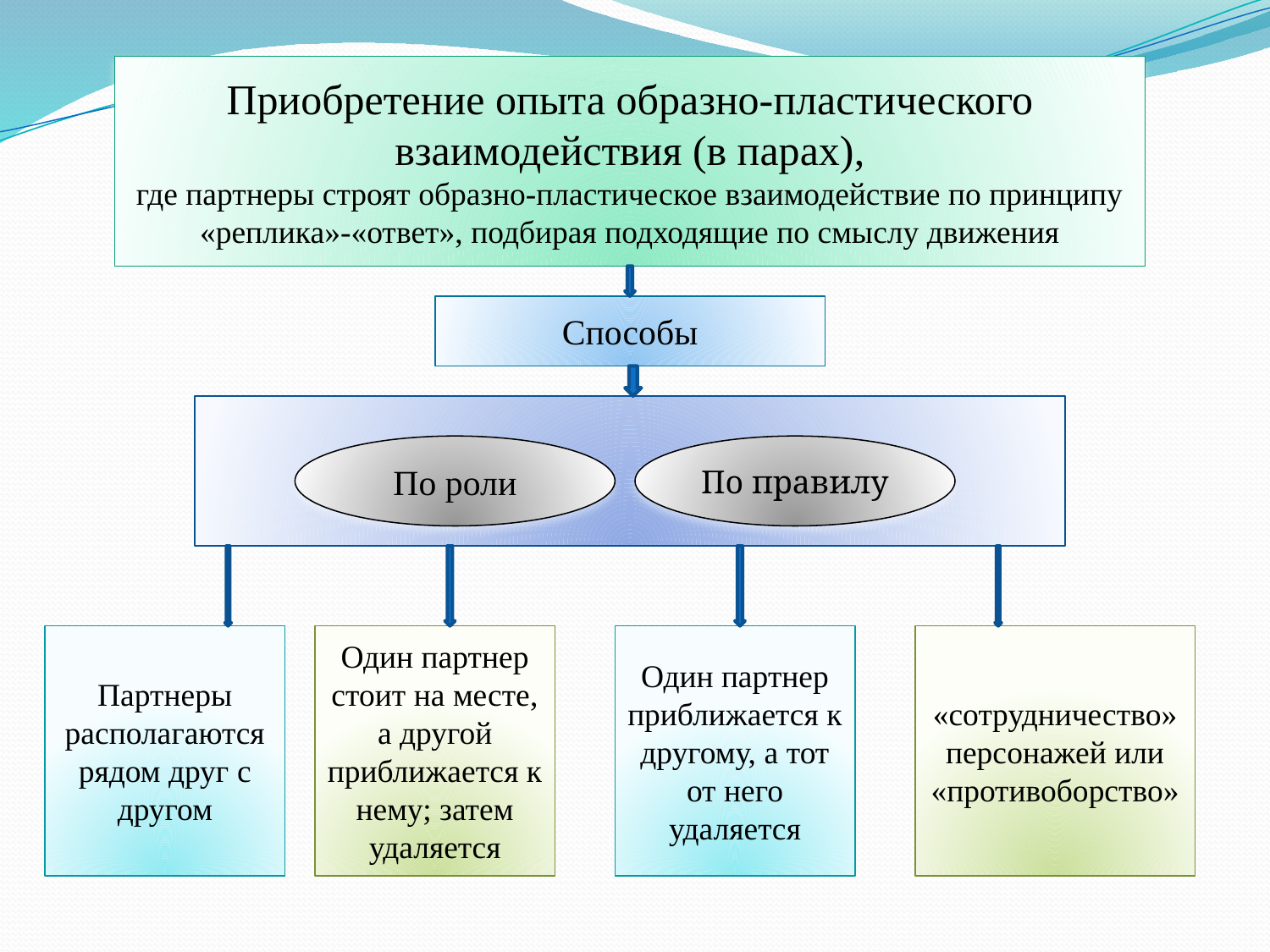

Приобретение опыта образно-пластического взаимодействия (в парах),
где партнеры строят образно-пластическое взаимодействие по принципу «реплика»-«ответ», подбирая подходящие по смыслу движения

Способы

По роли
По правилу

Партнеры располагаются рядом друг с другом
Один партнер стоит на месте, а другой приближается к нему; затем удаляется
Один партнер приближается к другому, а тот от него удаляется
«сотрудничество» персонажей или «противоборство»